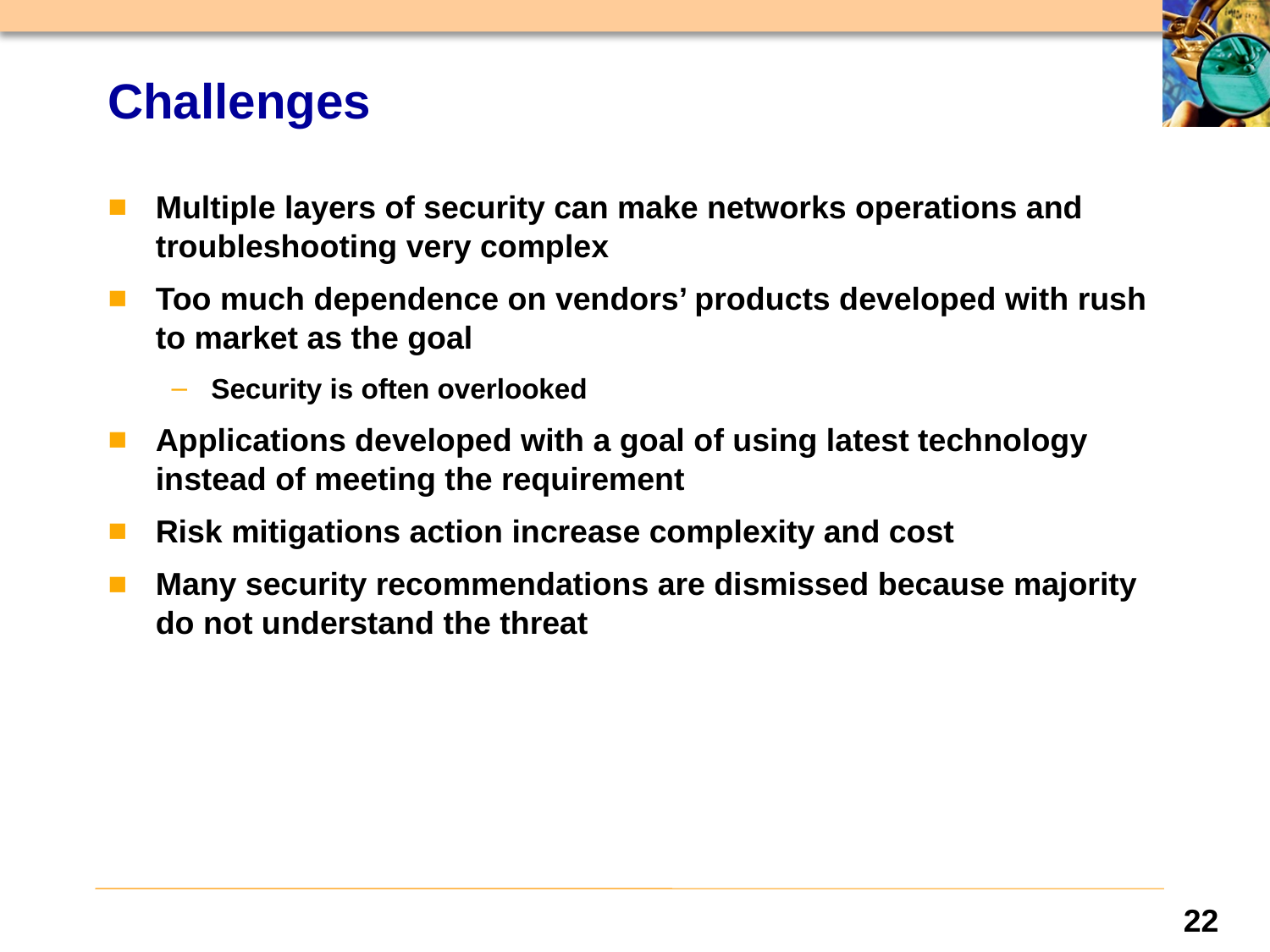

# Challenges
Multiple layers of security can make networks operations and troubleshooting very complex
Too much dependence on vendors’ products developed with rush to market as the goal
Security is often overlooked
Applications developed with a goal of using latest technology instead of meeting the requirement
Risk mitigations action increase complexity and cost
Many security recommendations are dismissed because majority do not understand the threat